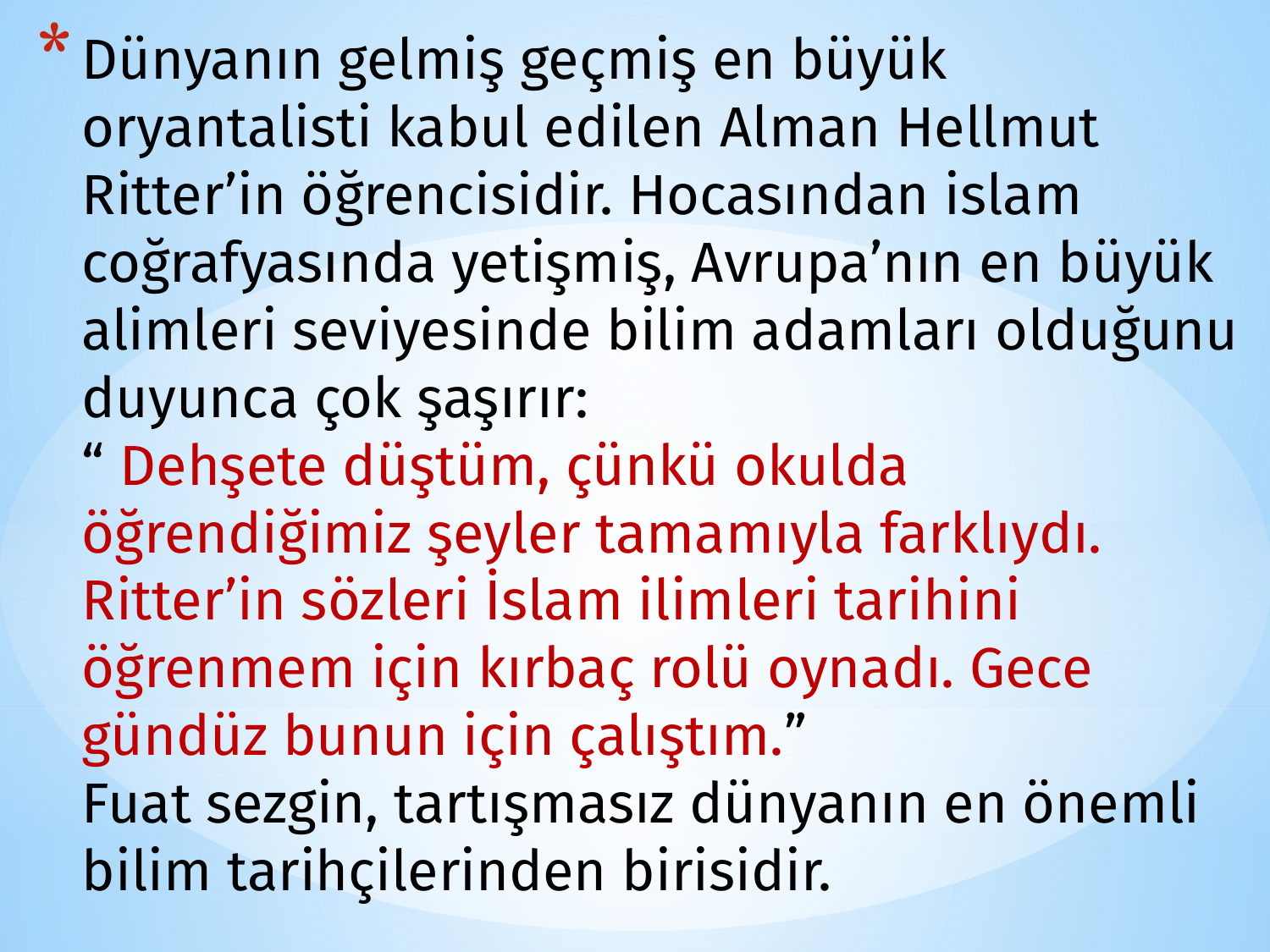

# Dünyanın gelmiş geçmiş en büyük oryantalisti kabul edilen Alman Hellmut Ritter’in öğrencisidir. Hocasından islam coğrafyasında yetişmiş, Avrupa’nın en büyük alimleri seviyesinde bilim adamları olduğunu duyunca çok şaşırır: “ Dehşete düştüm, çünkü okulda öğrendiğimiz şeyler tamamıyla farklıydı. Ritter’in sözleri İslam ilimleri tarihini öğrenmem için kırbaç rolü oynadı. Gece gündüz bunun için çalıştım.” Fuat sezgin, tartışmasız dünyanın en önemli bilim tarihçilerinden birisidir.